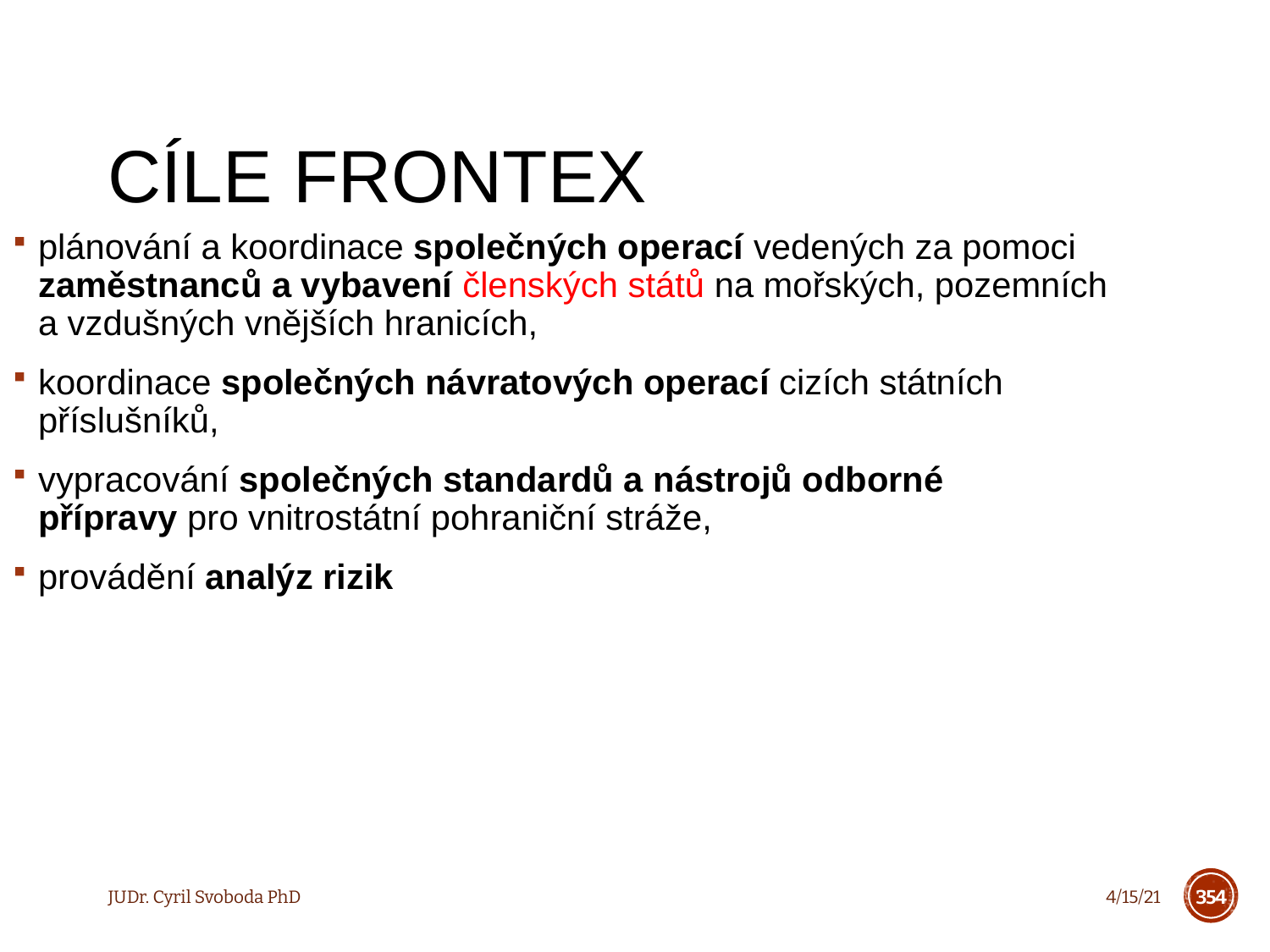

# Cíle Frontex
plánování a koordinace společných operací vedených za pomoci zaměstnanců a vybavení členských států na mořských, pozemních a vzdušných vnějších hranicích,
koordinace společných návratových operací cizích státních příslušníků,
vypracování společných standardů a nástrojů odborné přípravy pro vnitrostátní pohraniční stráže,
provádění analýz rizik

JUDr. Cyril Svoboda PhD
4/15/21
354